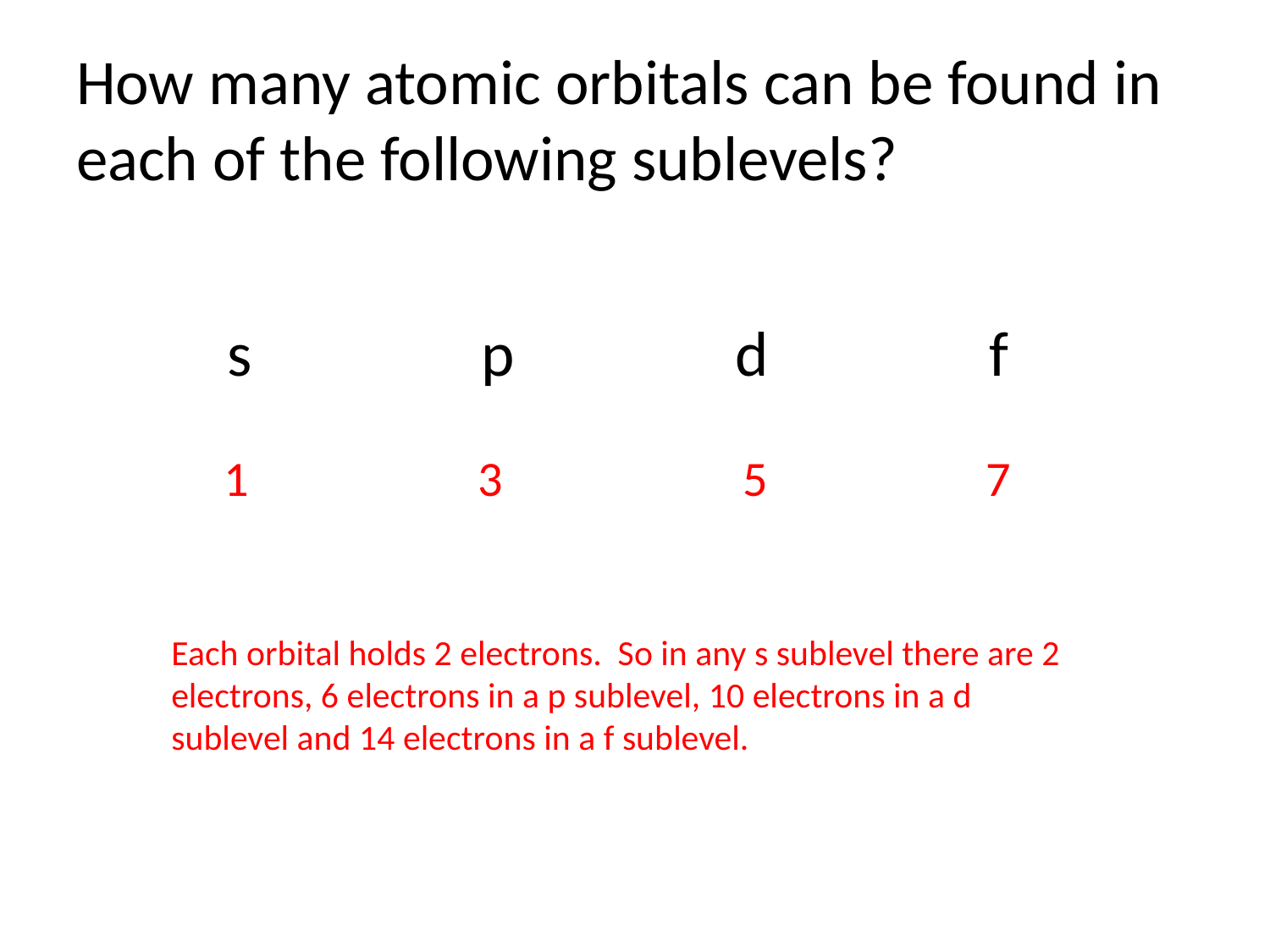

# How many atomic orbitals can be found in each of the following sublevels?
s		p		d		f
1		3		 5		7
Each orbital holds 2 electrons.  So in any s sublevel there are 2 electrons, 6 electrons in a p sublevel, 10 electrons in a d sublevel and 14 electrons in a f sublevel.